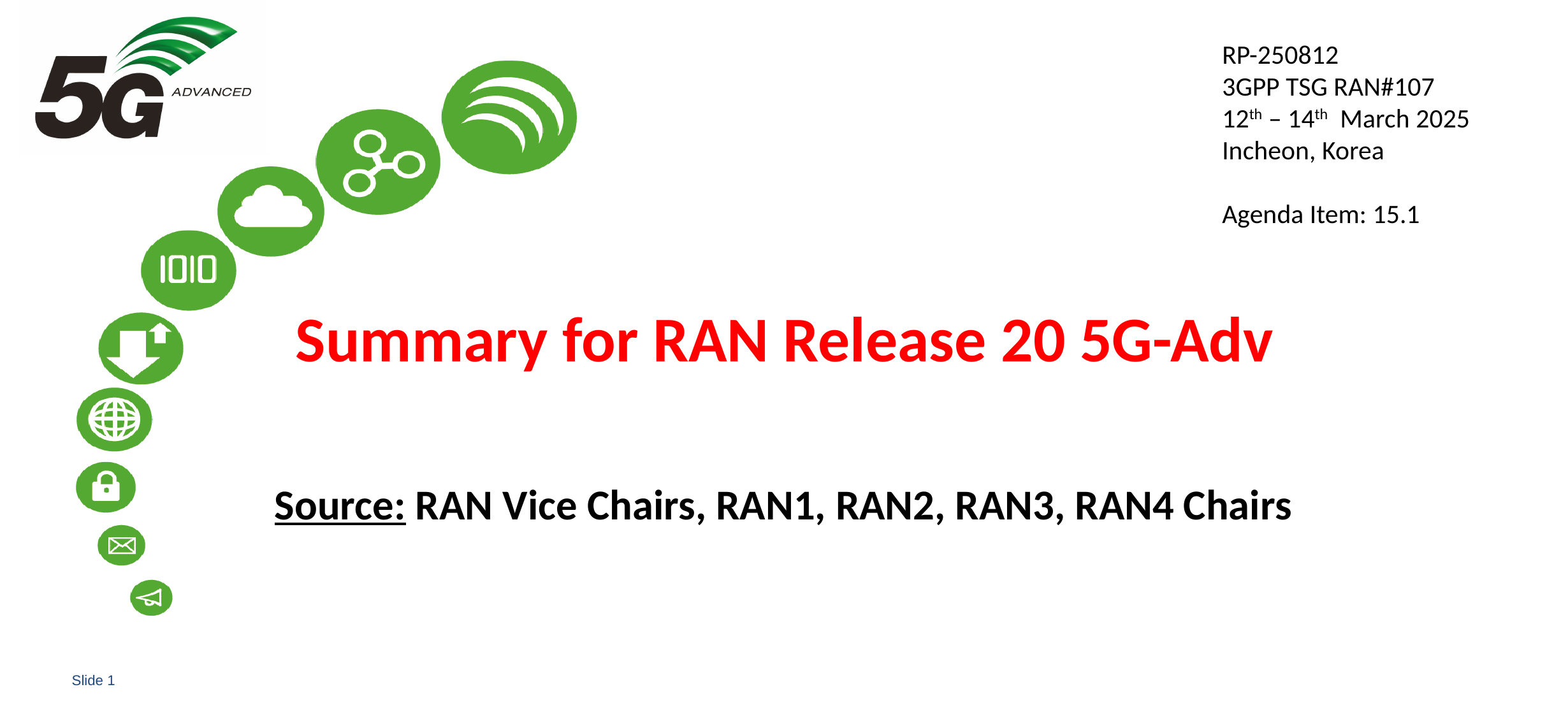

RP-250812
3GPP TSG RAN#107
12th – 14th  March 2025
Incheon, Korea

Agenda Item: 15.1
# Summary for RAN Release 20 5G-Adv
Source: RAN Vice Chairs, RAN1, RAN2, RAN3, RAN4 Chairs